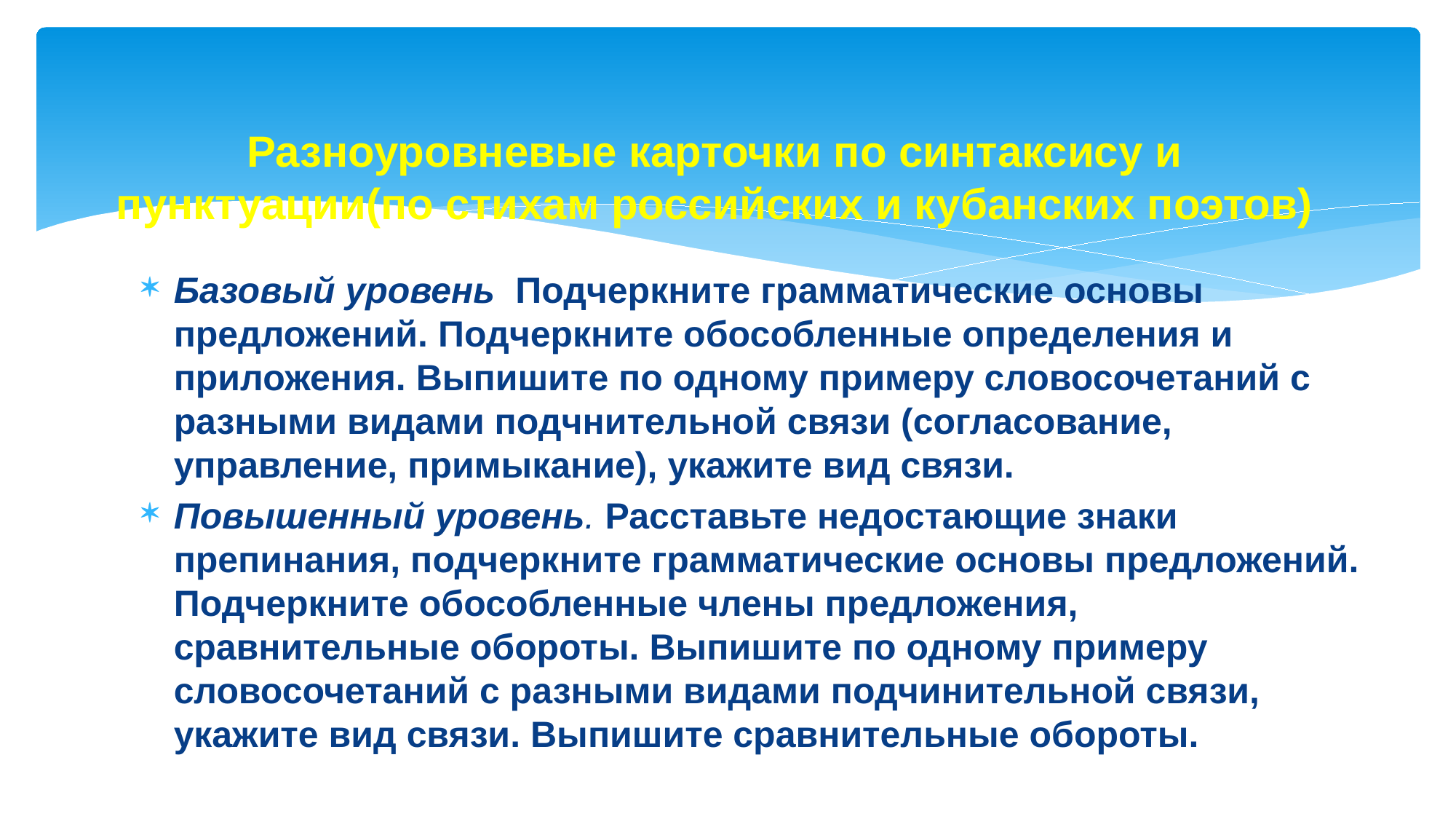

# Разноуровневые карточки по синтаксису и пунктуации(по стихам российских и кубанских поэтов)
Базовый уровень  Подчеркните грамматические основы предложений. Подчеркните обособленные определения и приложения. Выпишите по одному примеру словосочетаний с разными видами подчнительной связи (согласование, управление, примыкание), укажите вид связи.
Повышенный уровень. Расставьте недостающие знаки препинания, подчеркните грамматические основы предложений. Подчеркните обособленные члены предложения, сравнительные обороты. Выпишите по одному примеру словосочетаний с разными видами подчинительной связи, укажите вид связи. Выпишите сравнительные обороты.